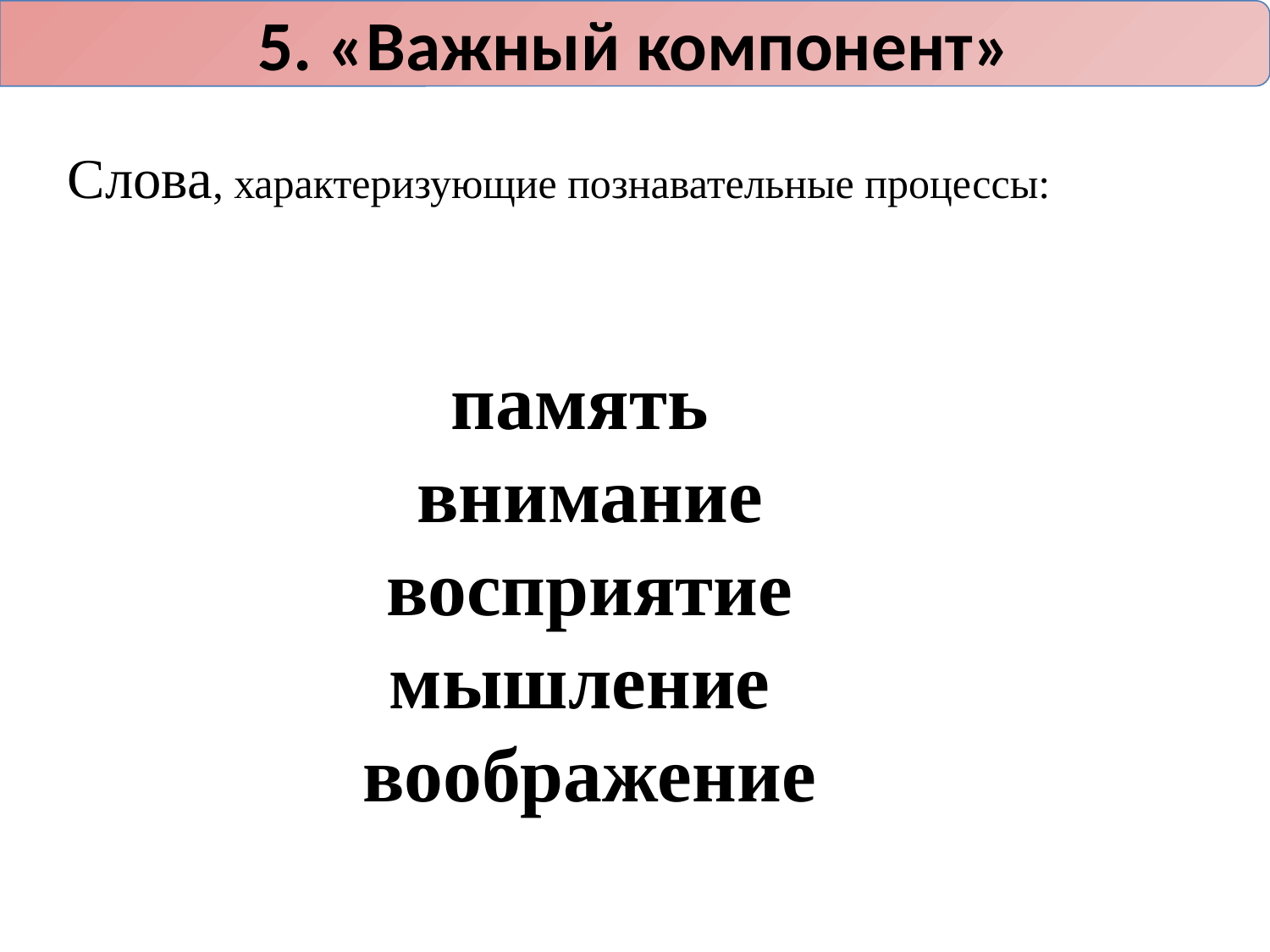

5. «Важный компонент»
Слова, характеризующие познавательные процессы:

память
 внимание
   восприятие
мышление
 воображение